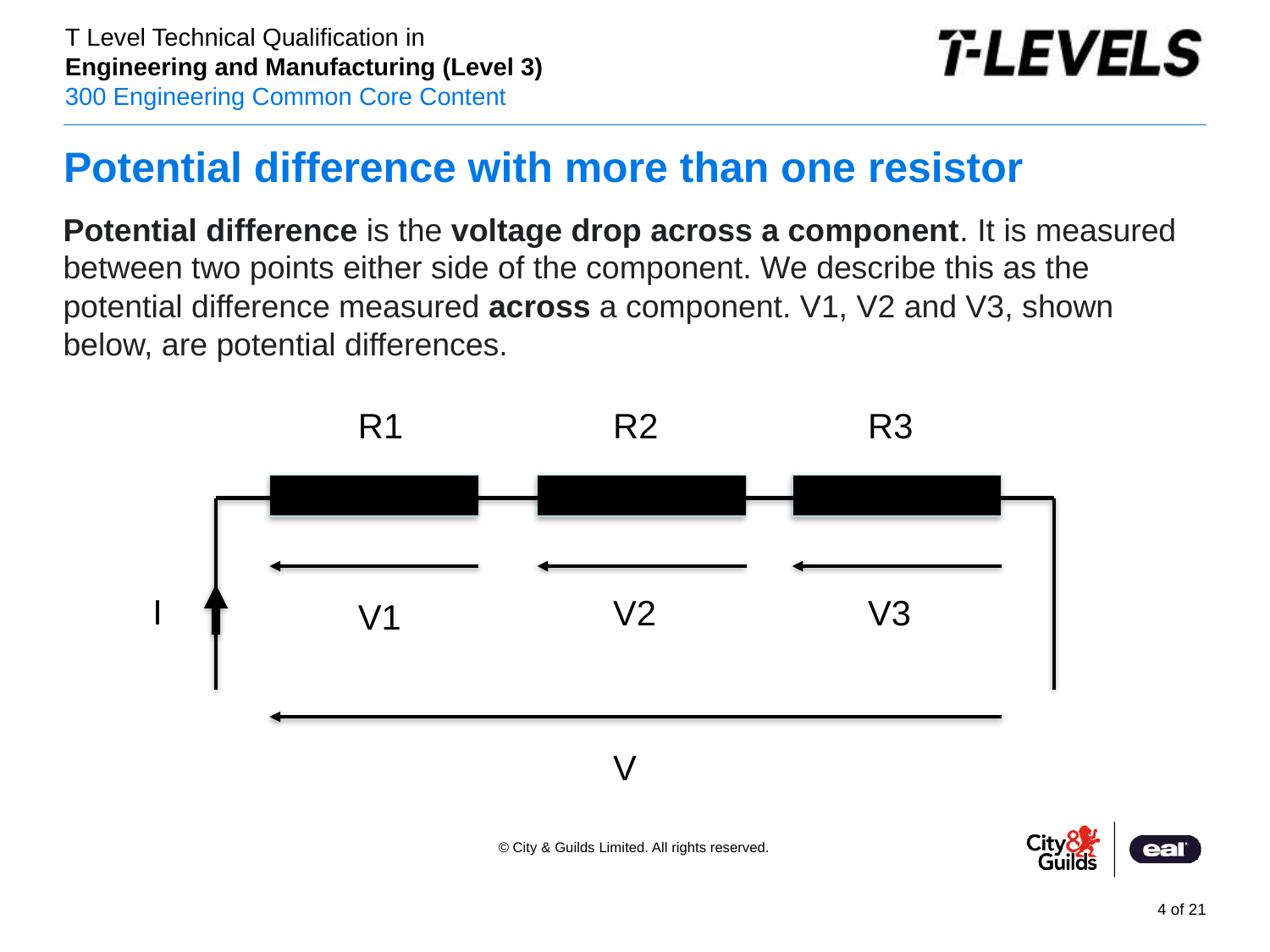

# Potential difference with more than one resistor
Potential difference is the voltage drop across a component. It is measured between two points either side of the component. We describe this as the potential difference measured across a component. V1, V2 and V3, shown below, are potential differences.
R1
R2
R3

I
V2
V3
V1
V